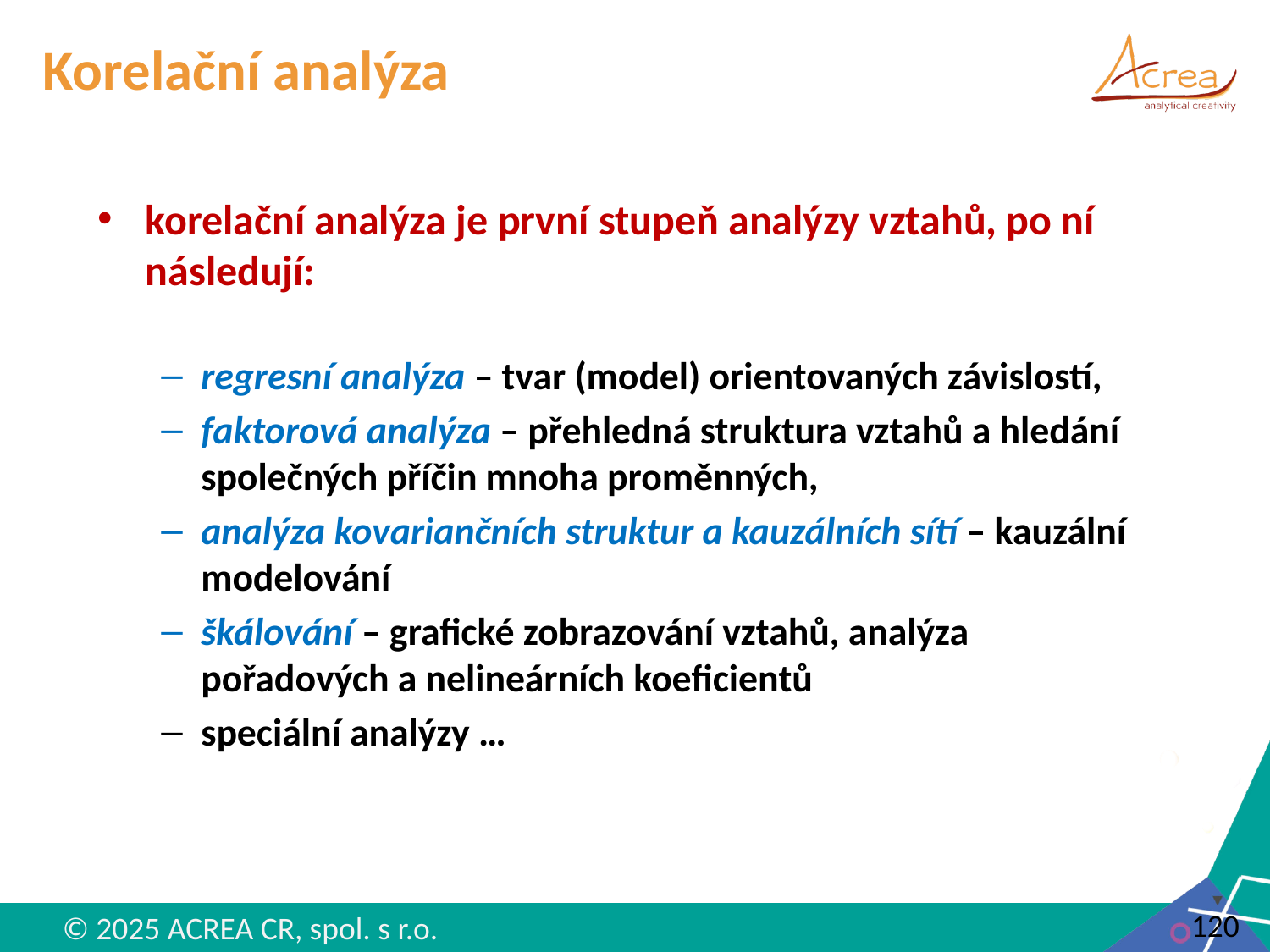

# Korelační analýza
korelační analýza je první stupeň analýzy vztahů, po ní následují:

regresní analýza – tvar (model) orientovaných závislostí,
faktorová analýza – přehledná struktura vztahů a hledání společných příčin mnoha proměnných,
analýza kovariančních struktur a kauzálních sítí – kauzální modelování
škálování – grafické zobrazování vztahů, analýza pořadových a nelineárních koeficientů
speciální analýzy …
120